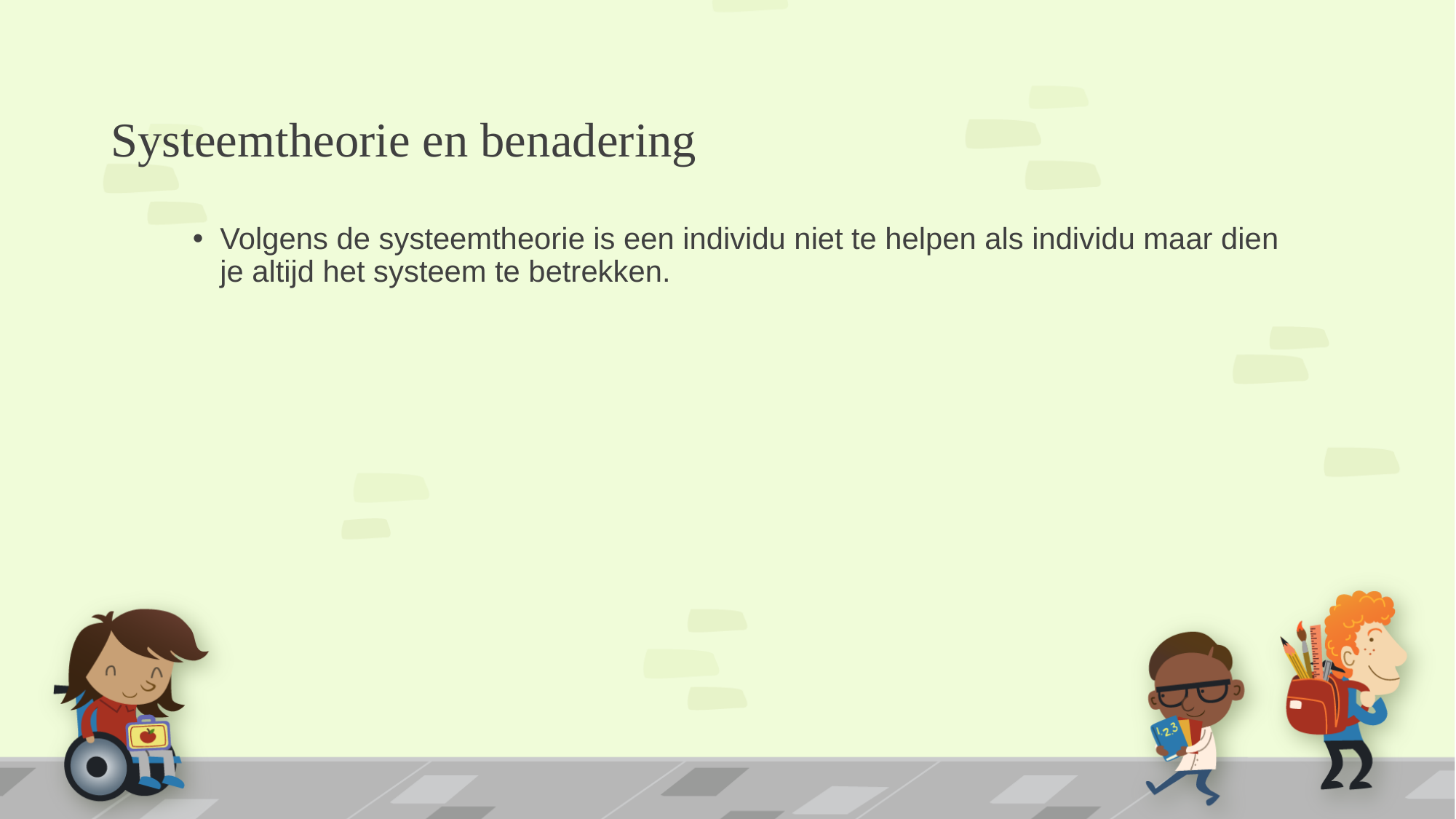

# Systeemtheorie en benadering
Volgens de systeemtheorie is een individu niet te helpen als individu maar dien je altijd het systeem te betrekken.